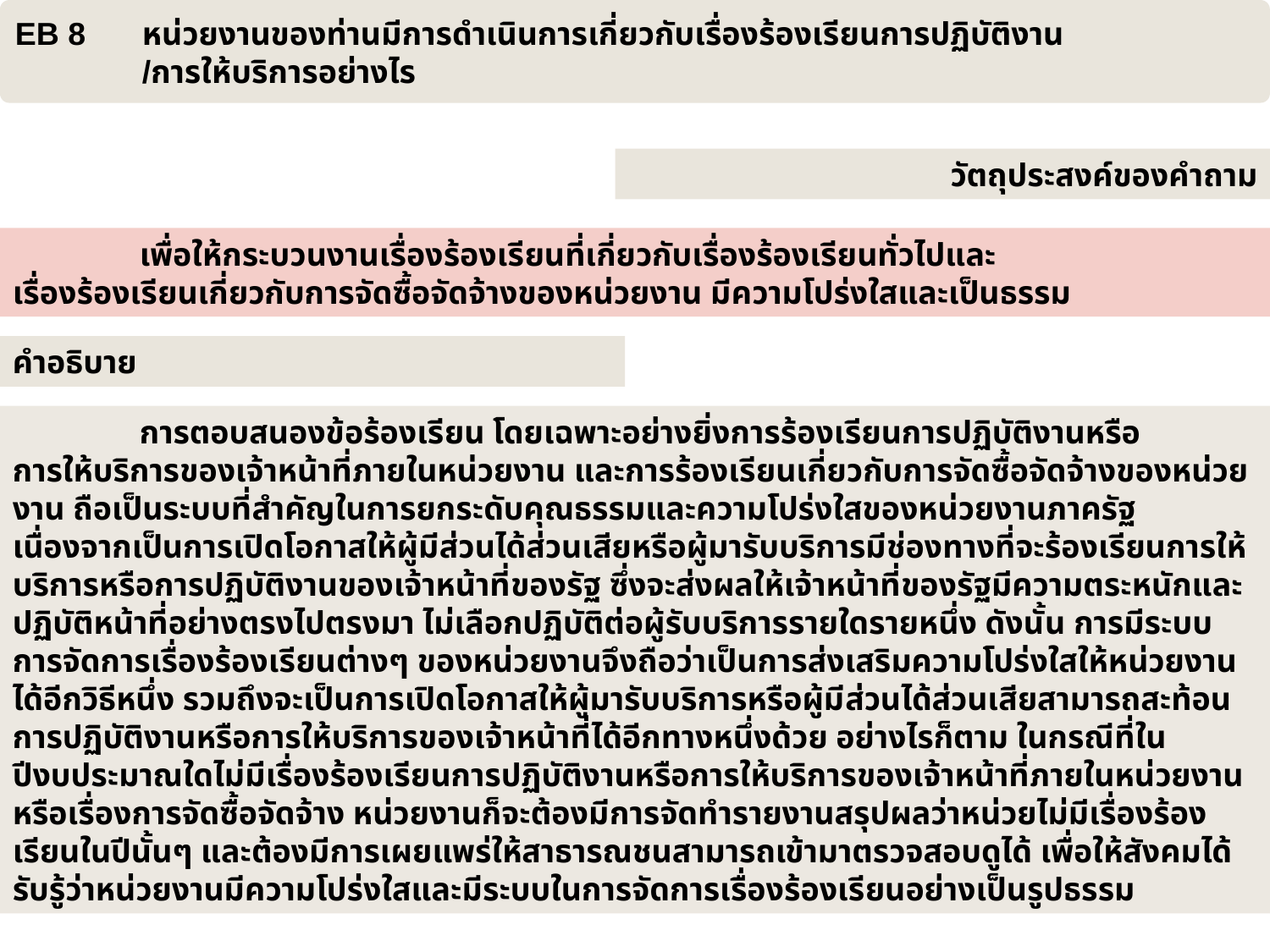

EB 8	หน่วยงานของท่านมีการดำเนินการเกี่ยวกับเรื่องร้องเรียนการปฏิบัติงาน
	/การให้บริการอย่างไร
วัตถุประสงค์ของคำถาม
	เพื่อให้กระบวนงานเรื่องร้องเรียนที่เกี่ยวกับเรื่องร้องเรียนทั่วไปและ
เรื่องร้องเรียนเกี่ยวกับการจัดซื้อจัดจ้างของหน่วยงาน มีความโปร่งใสและเป็นธรรม
คำอธิบาย
	การตอบสนองข้อร้องเรียน โดยเฉพาะอย่างยิ่งการร้องเรียนการปฏิบัติงานหรือ
การให้บริการของเจ้าหน้าที่ภายในหน่วยงาน และการร้องเรียนเกี่ยวกับการจัดซื้อจัดจ้างของหน่วยงาน ถือเป็นระบบที่สำคัญในการยกระดับคุณธรรมและความโปร่งใสของหน่วยงานภาครัฐ เนื่องจากเป็นการเปิดโอกาสให้ผู้มีส่วนได้ส่วนเสียหรือผู้มารับบริการมีช่องทางที่จะร้องเรียนการให้บริการหรือการปฏิบัติงานของเจ้าหน้าที่ของรัฐ ซึ่งจะส่งผลให้เจ้าหน้าที่ของรัฐมีความตระหนักและปฏิบัติหน้าที่อย่างตรงไปตรงมา ไม่เลือกปฏิบัติต่อผู้รับบริการรายใดรายหนึ่ง ดังนั้น การมีระบบการจัดการเรื่องร้องเรียนต่างๆ ของหน่วยงานจึงถือว่าเป็นการส่งเสริมความโปร่งใสให้หน่วยงานได้อีกวิธีหนึ่ง รวมถึงจะเป็นการเปิดโอกาสให้ผู้มารับบริการหรือผู้มีส่วนได้ส่วนเสียสามารถสะท้อนการปฏิบัติงานหรือการให้บริการของเจ้าหน้าที่ได้อีกทางหนึ่งด้วย อย่างไรก็ตาม ในกรณีที่ในปีงบประมาณใดไม่มีเรื่องร้องเรียนการปฏิบัติงานหรือการให้บริการของเจ้าหน้าที่ภายในหน่วยงานหรือเรื่องการจัดซื้อจัดจ้าง หน่วยงานก็จะต้องมีการจัดทำรายงานสรุปผลว่าหน่วยไม่มีเรื่องร้องเรียนในปีนั้นๆ และต้องมีการเผยแพร่ให้สาธารณชนสามารถเข้ามาตรวจสอบดูได้ เพื่อให้สังคมได้รับรู้ว่าหน่วยงานมีความโปร่งใสและมีระบบในการจัดการเรื่องร้องเรียนอย่างเป็นรูปธรรม